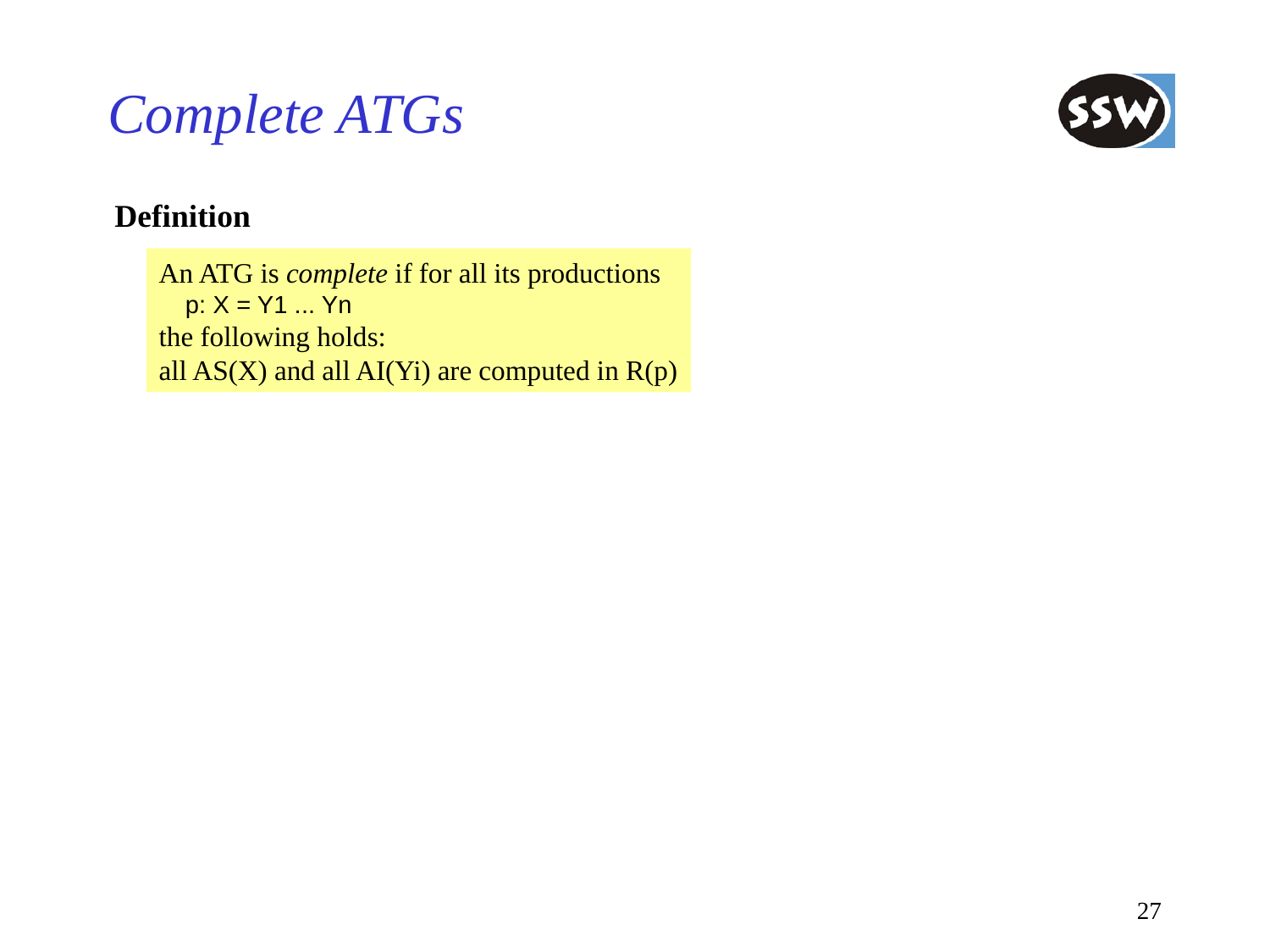

# Complete ATGs
Definition
An ATG is complete if for all its productions
	p: X = Y1 ... Yn
the following holds:
all AS(X) and all AI(Yi) are computed in R(p)
27